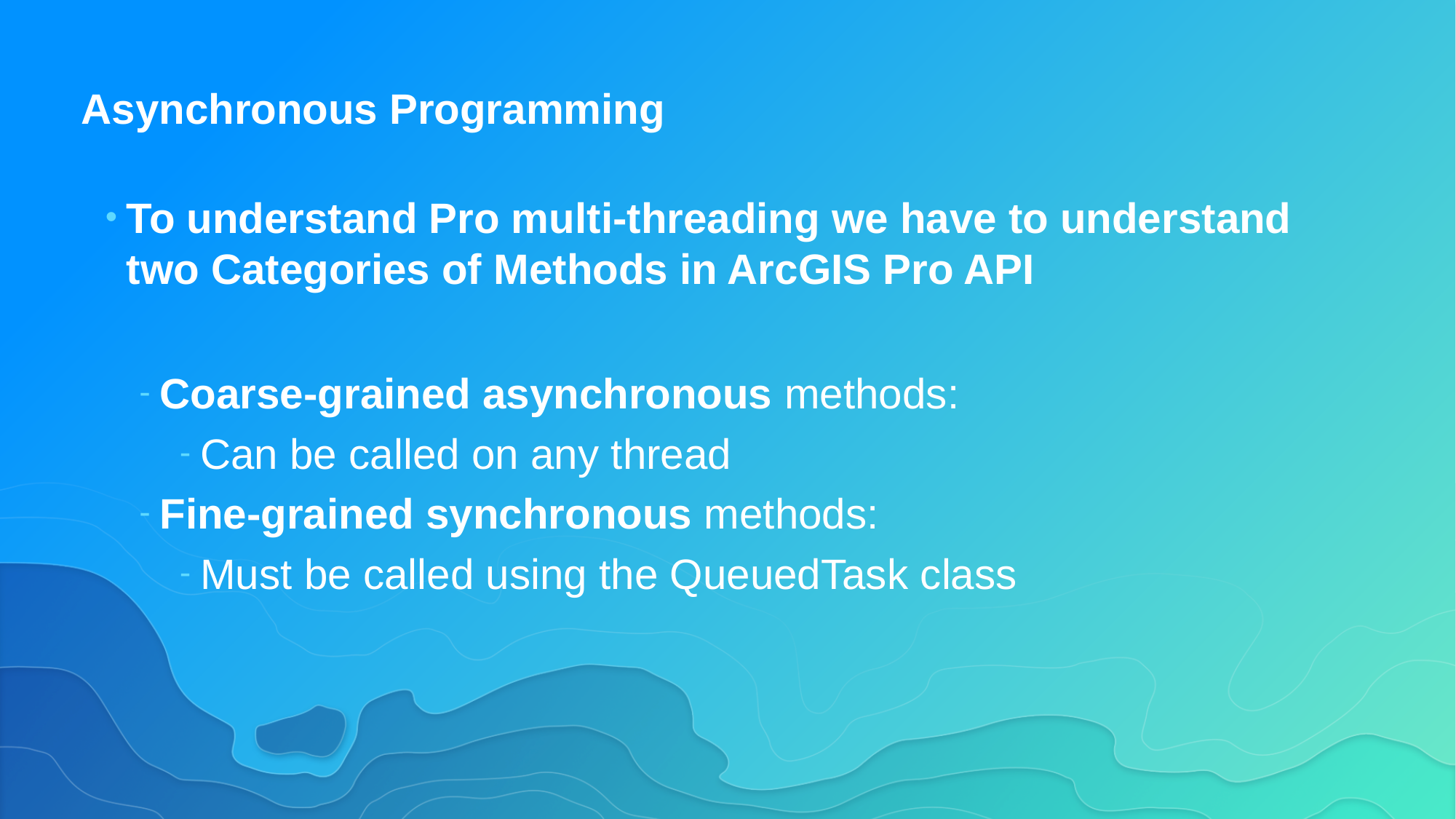

# Asynchronous Programming
To understand Pro multi-threading we have to understand two Categories of Methods in ArcGIS Pro API

Coarse-grained asynchronous methods:
Can be called on any thread
Fine-grained synchronous methods:
Must be called using the QueuedTask class